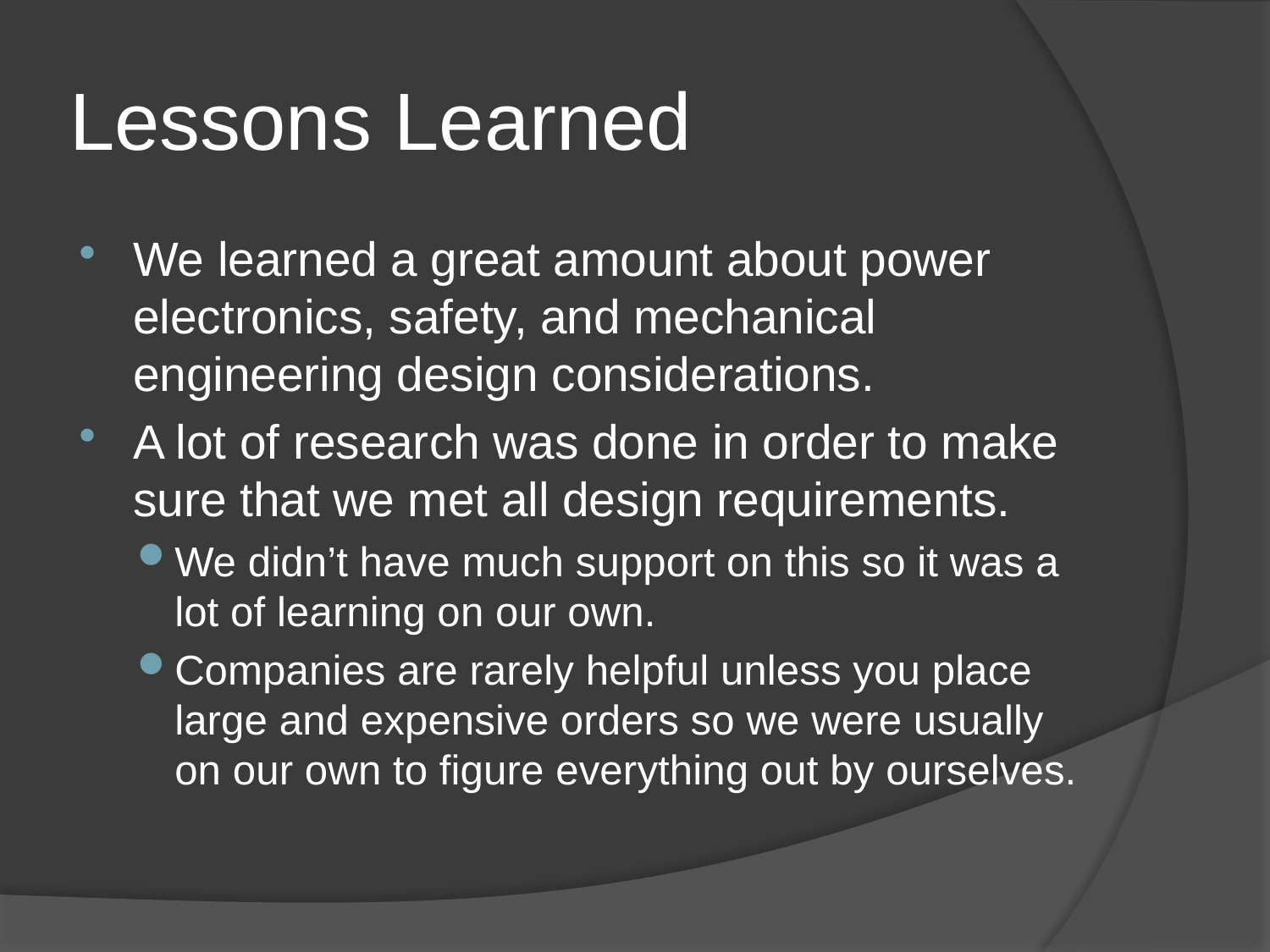

# Lessons Learned
We learned a great amount about power electronics, safety, and mechanical engineering design considerations.
A lot of research was done in order to make sure that we met all design requirements.
We didn’t have much support on this so it was a lot of learning on our own.
Companies are rarely helpful unless you place large and expensive orders so we were usually on our own to figure everything out by ourselves.